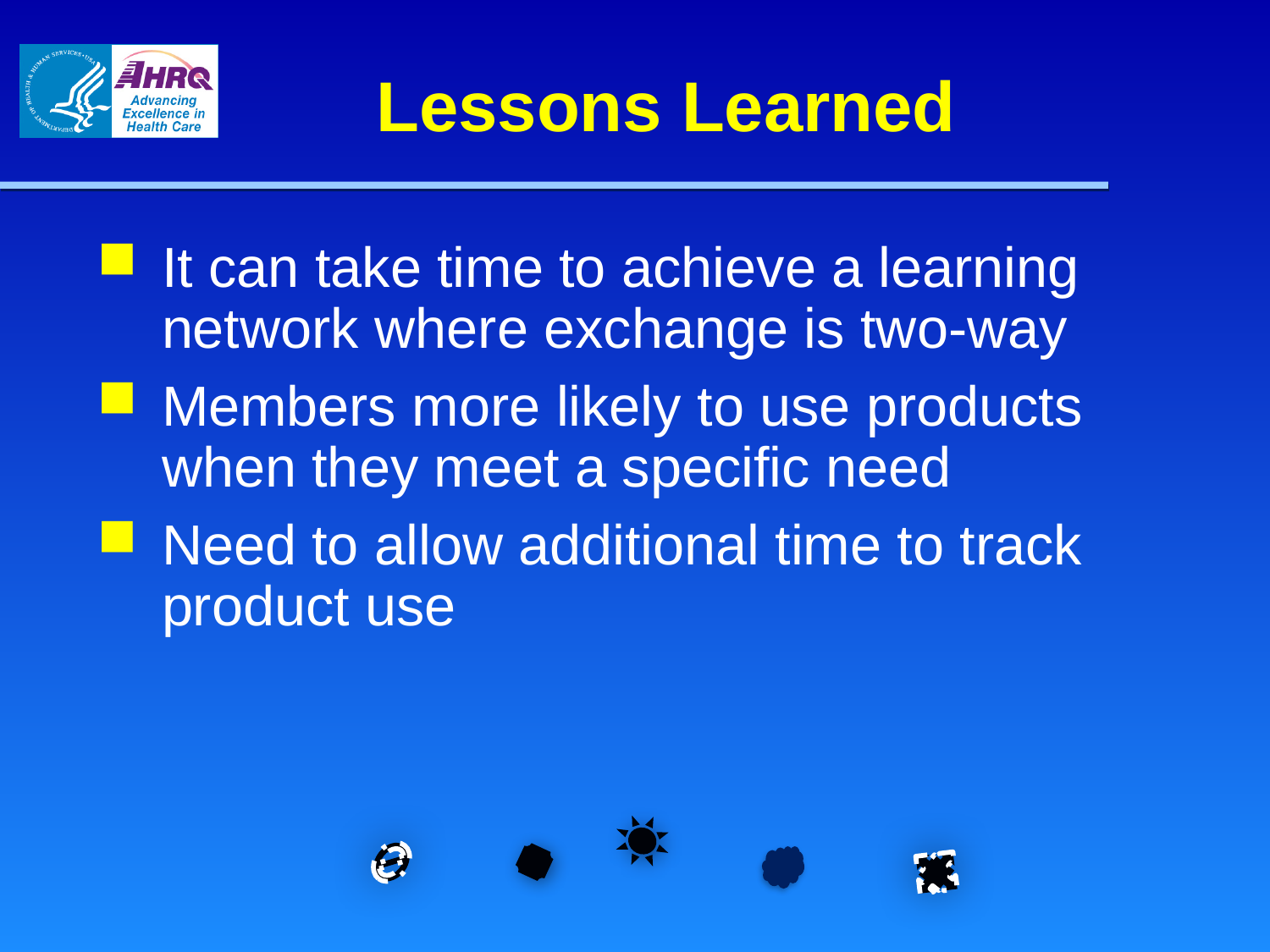

# Lessons Learned
It can take time to achieve a learning network where exchange is two-way
Members more likely to use products when they meet a specific need
Need to allow additional time to track product use